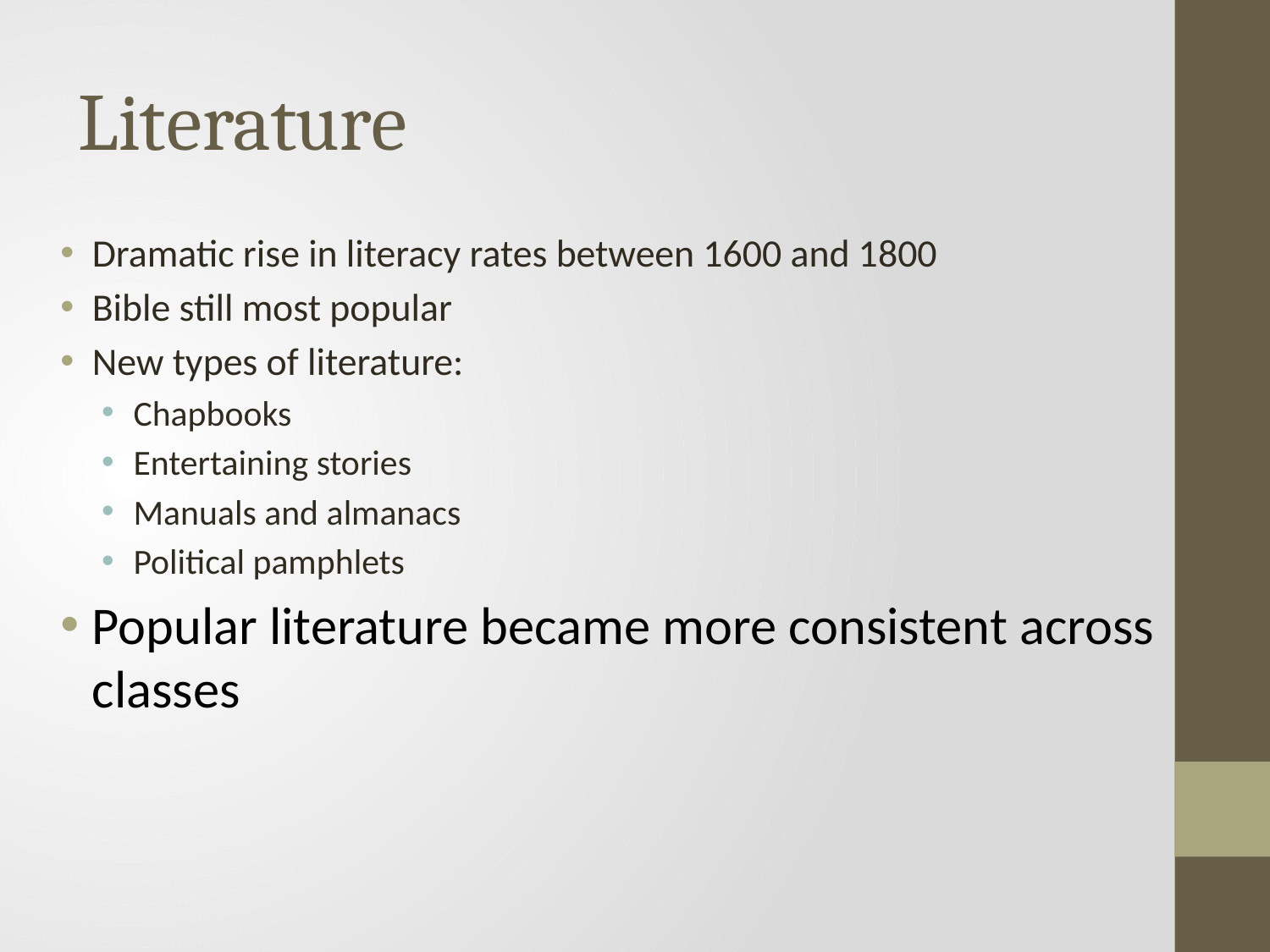

# Literature
Dramatic rise in literacy rates between 1600 and 1800
Bible still most popular
New types of literature:
Chapbooks
Entertaining stories
Manuals and almanacs
Political pamphlets
Popular literature became more consistent across classes